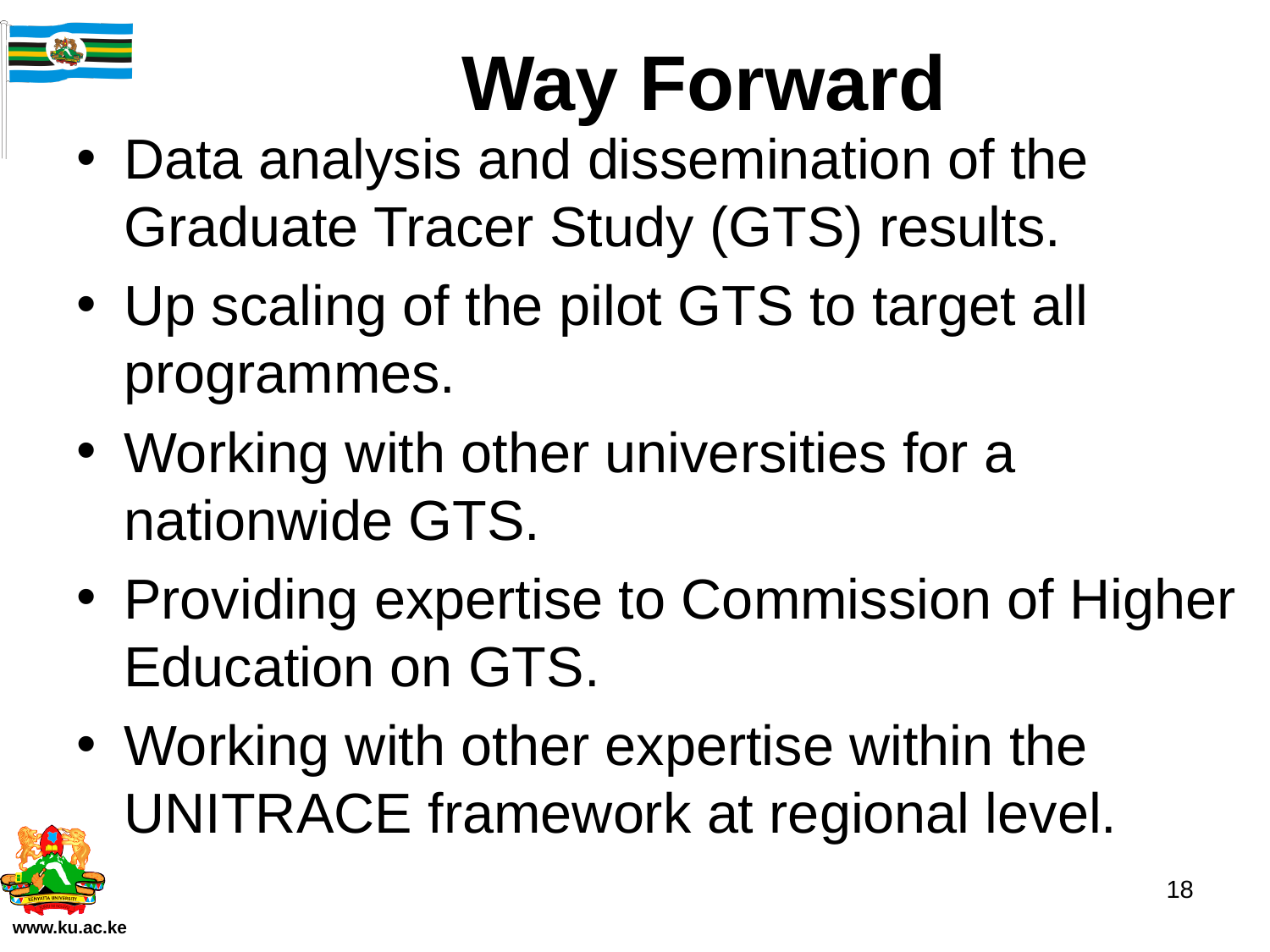

# Way Forward
Data analysis and dissemination of the Graduate Tracer Study (GTS) results.
Up scaling of the pilot GTS to target all programmes.
Working with other universities for a nationwide GTS.
Providing expertise to Commission of Higher Education on GTS.
Working with other expertise within the UNITRACE framework at regional level.
18